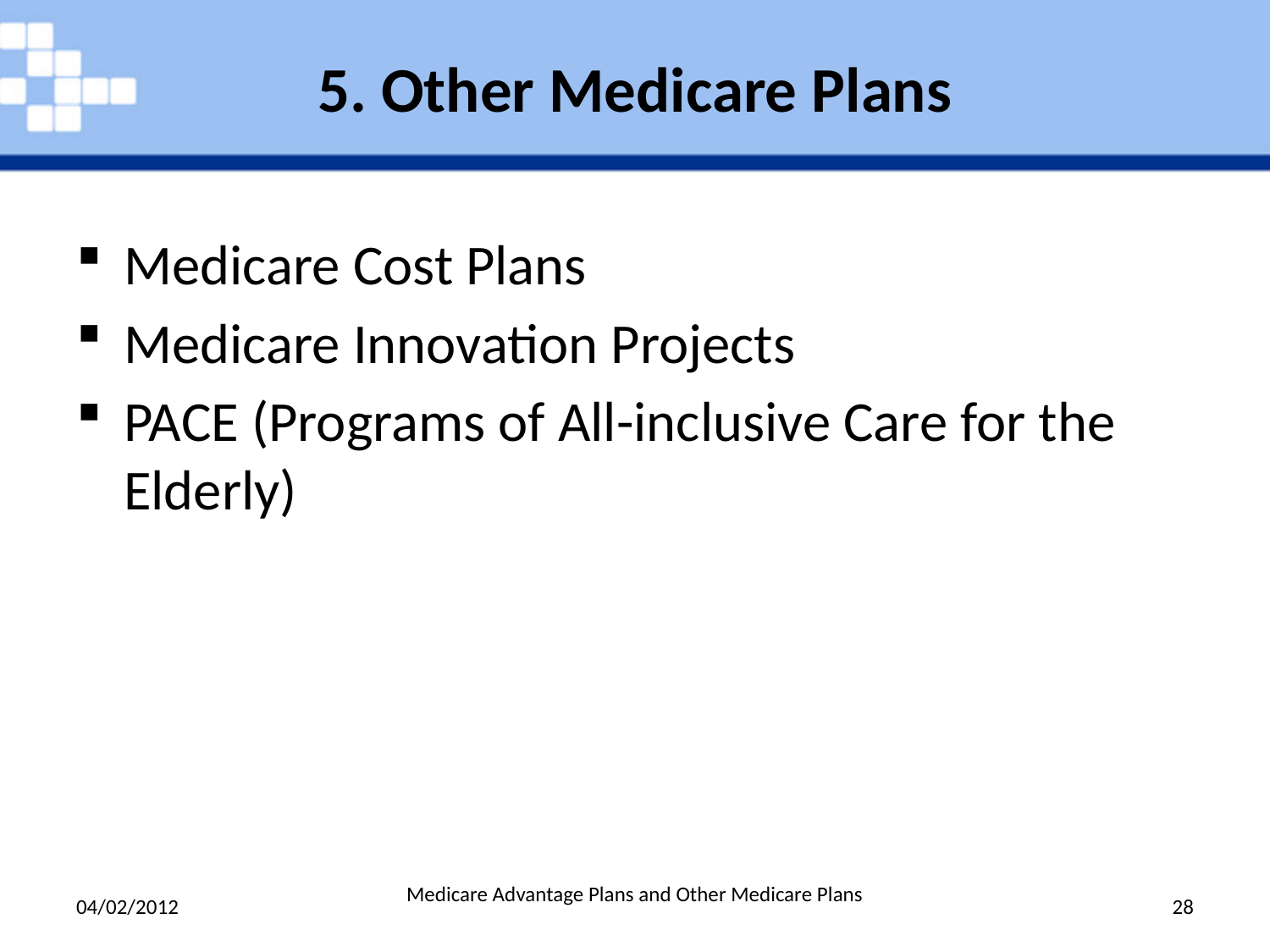

# 5. Other Medicare Plans
Medicare Cost Plans
Medicare Innovation Projects
PACE (Programs of All-inclusive Care for the Elderly)

04/02/2012
Medicare Advantage Plans and Other Medicare Plans

28